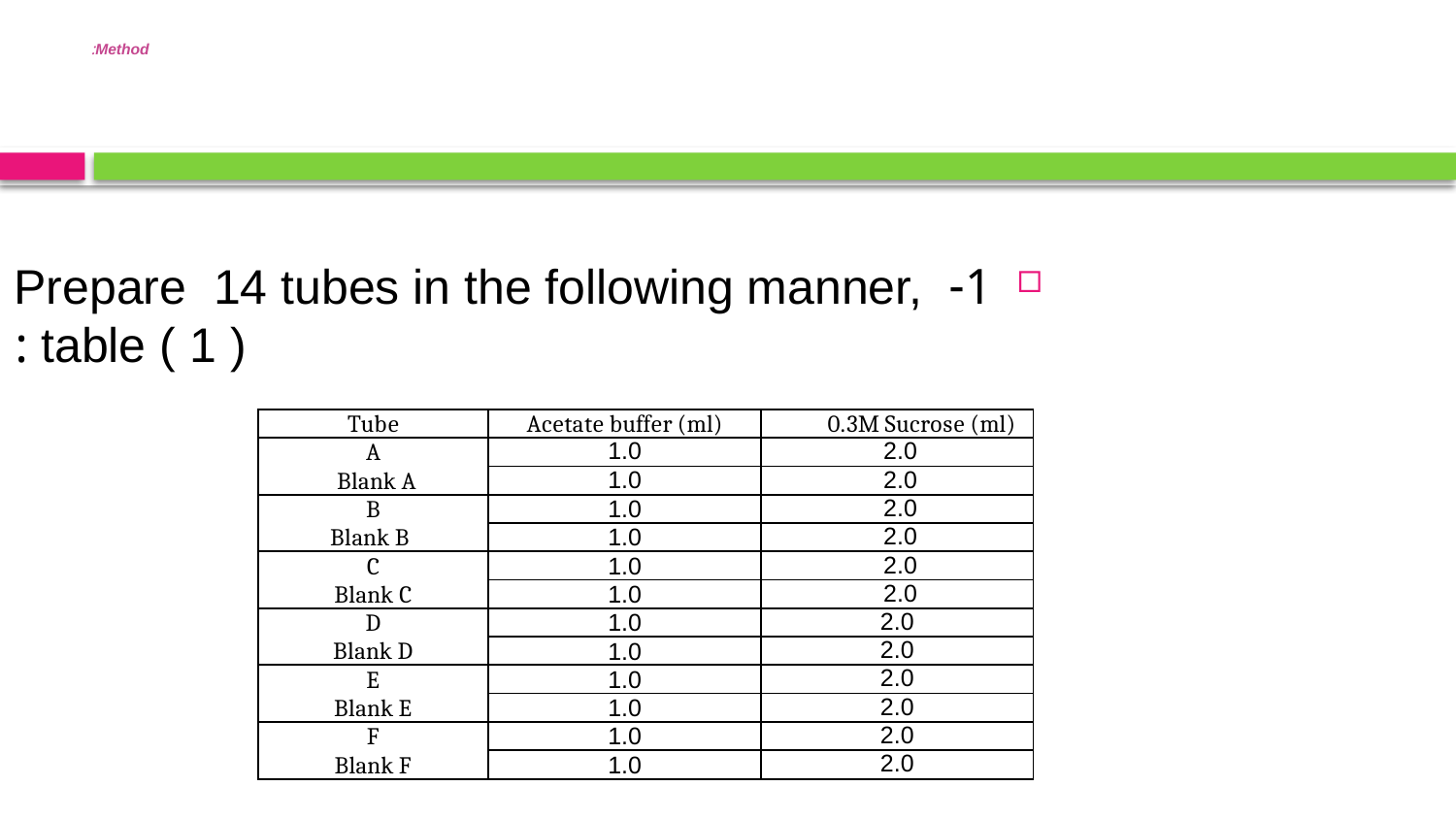

# Method:
1-  Prepare  14 tubes in the following manner, table ( 1 ) :
| Tube | Acetate buffer (ml) | 0.3M Sucrose (ml) |
| --- | --- | --- |
| A Blank A | 1.0 | 2.0 |
|  | 1.0 | 2.0 |
| B Blank B | 1.0 | 2.0 |
|  | 1.0 | 2.0 |
| C Blank C | 1.0 | 2.0 |
|  | 1.0 | 2.0 |
| D Blank D | 1.0 | 2.0 |
|  | 1.0 | 2.0 |
| E Blank E | 1.0 | 2.0 |
|  | 1.0 | 2.0 |
| F Blank F | 1.0 | 2.0 |
|  | 1.0 | 2.0 |